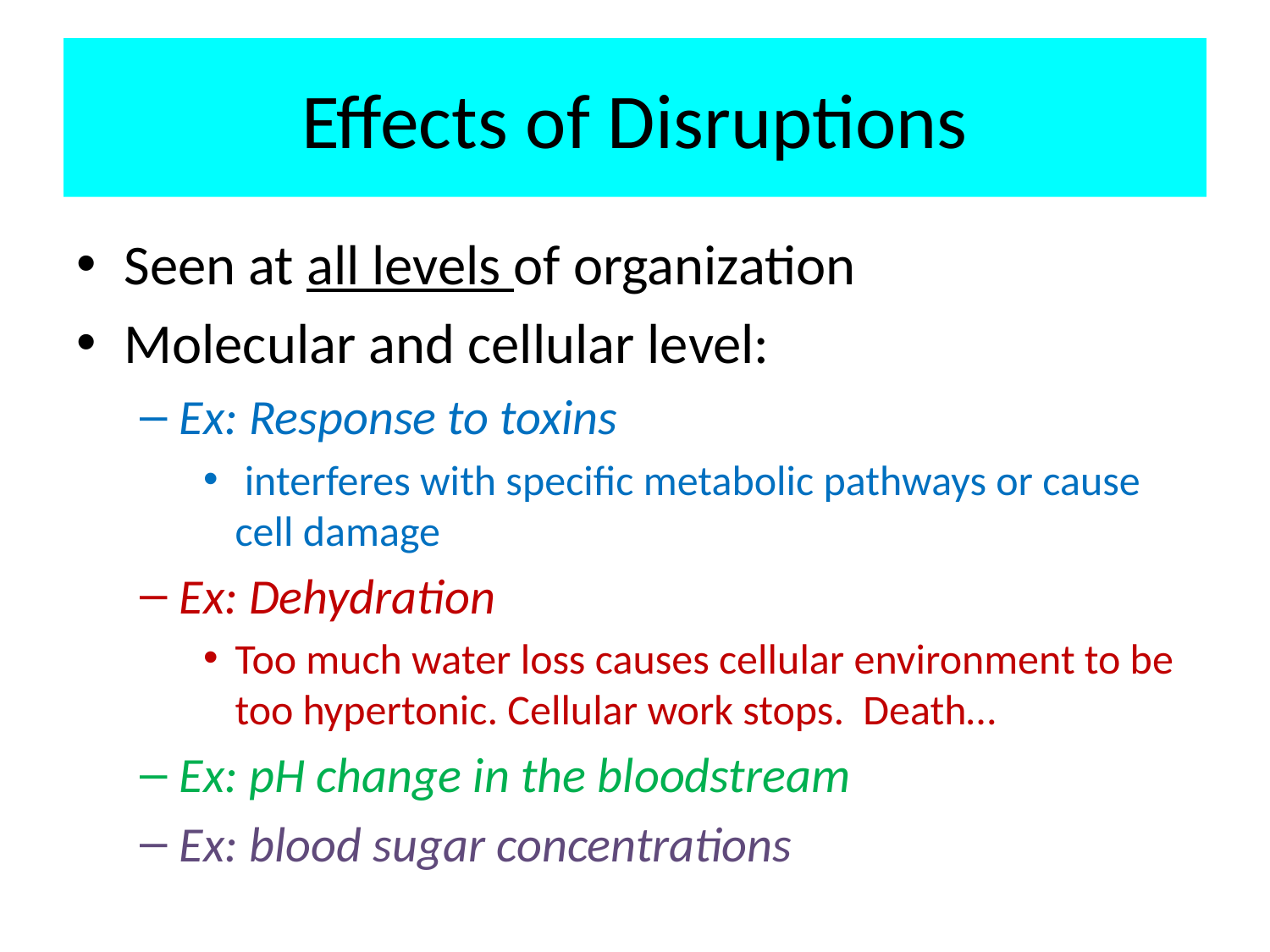

# Effects of Disruptions
Seen at all levels of organization
Molecular and cellular level:
Ex: Response to toxins
 interferes with specific metabolic pathways or cause cell damage
Ex: Dehydration
Too much water loss causes cellular environment to be too hypertonic. Cellular work stops.  Death…
Ex: pH change in the bloodstream
Ex: blood sugar concentrations